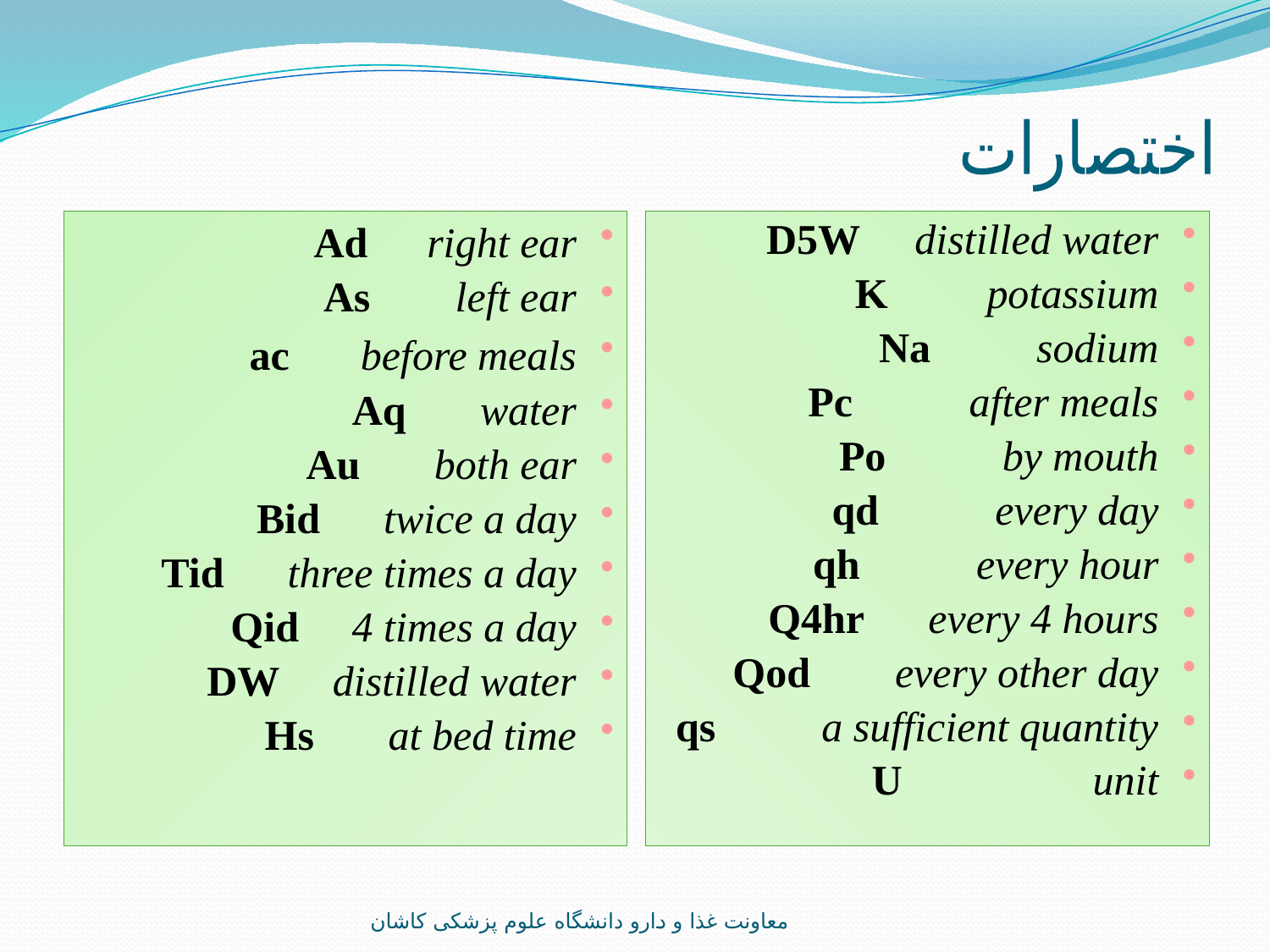

اختصارات
Ad     right ear
As        left ear
ac      before meals
Aq       water
Au       both ear
Bid      twice a day
Tid      three times a day
Qid     4 times a day
DW     distilled water
Hs       at bed time

D5W     distilled water
K         potassium
Na          sodium
Pc           after meals
Po           by mouth
qd           every day
qh           every hour
Q4hr      every 4 hours
Qod        every other day
qs          a sufficient quantity
U                  unit

معاونت غذا و دارو دانشگاه علوم پزشکی کاشان